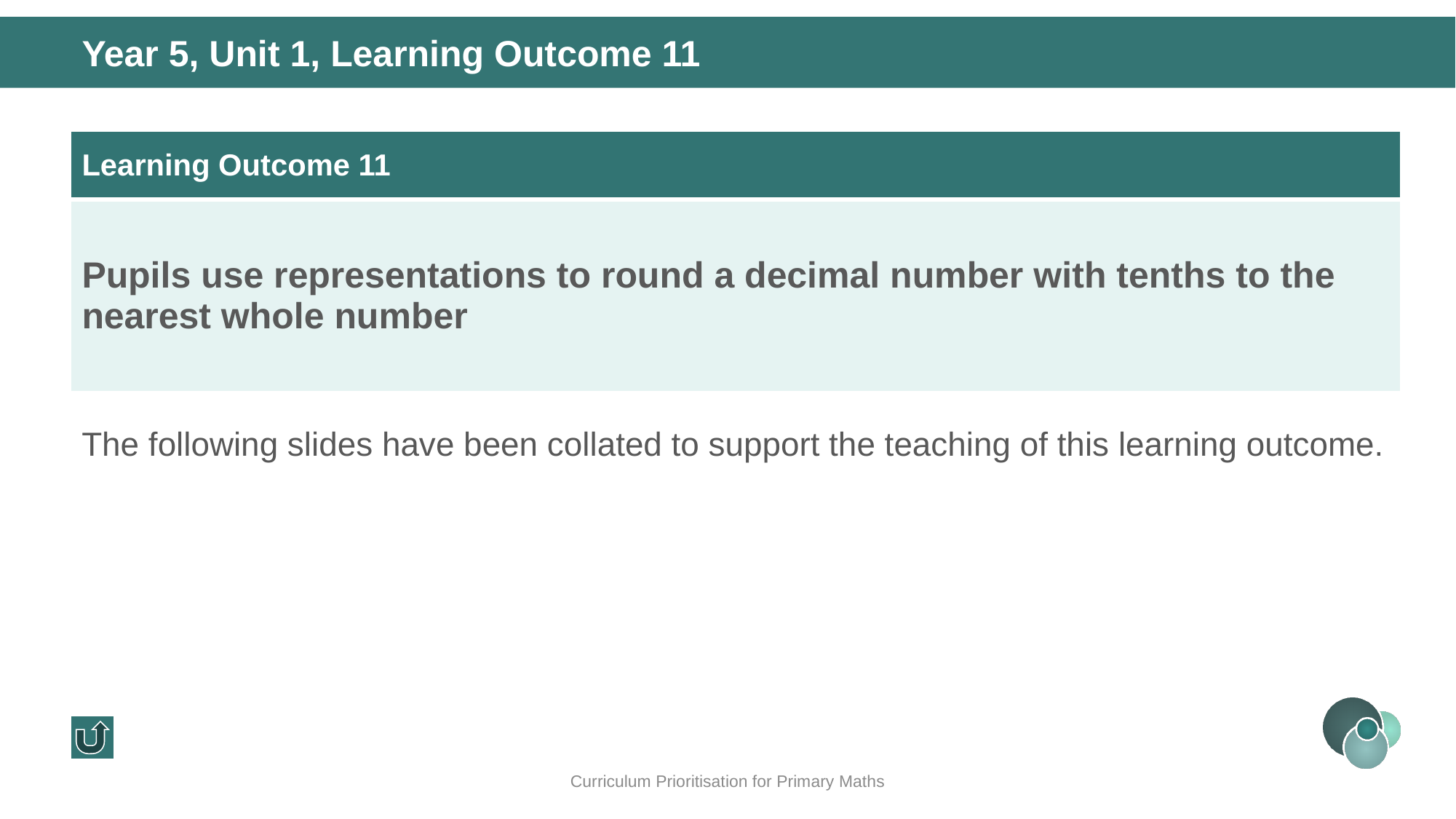

Year 5, Unit 1, Learning Outcome 11
| Learning Outcome 11 |
| --- |
| Pupils use representations to round a decimal number with tenths to the nearest whole number |
The following slides have been collated to support the teaching of this learning outcome.

Curriculum Prioritisation for Primary Maths